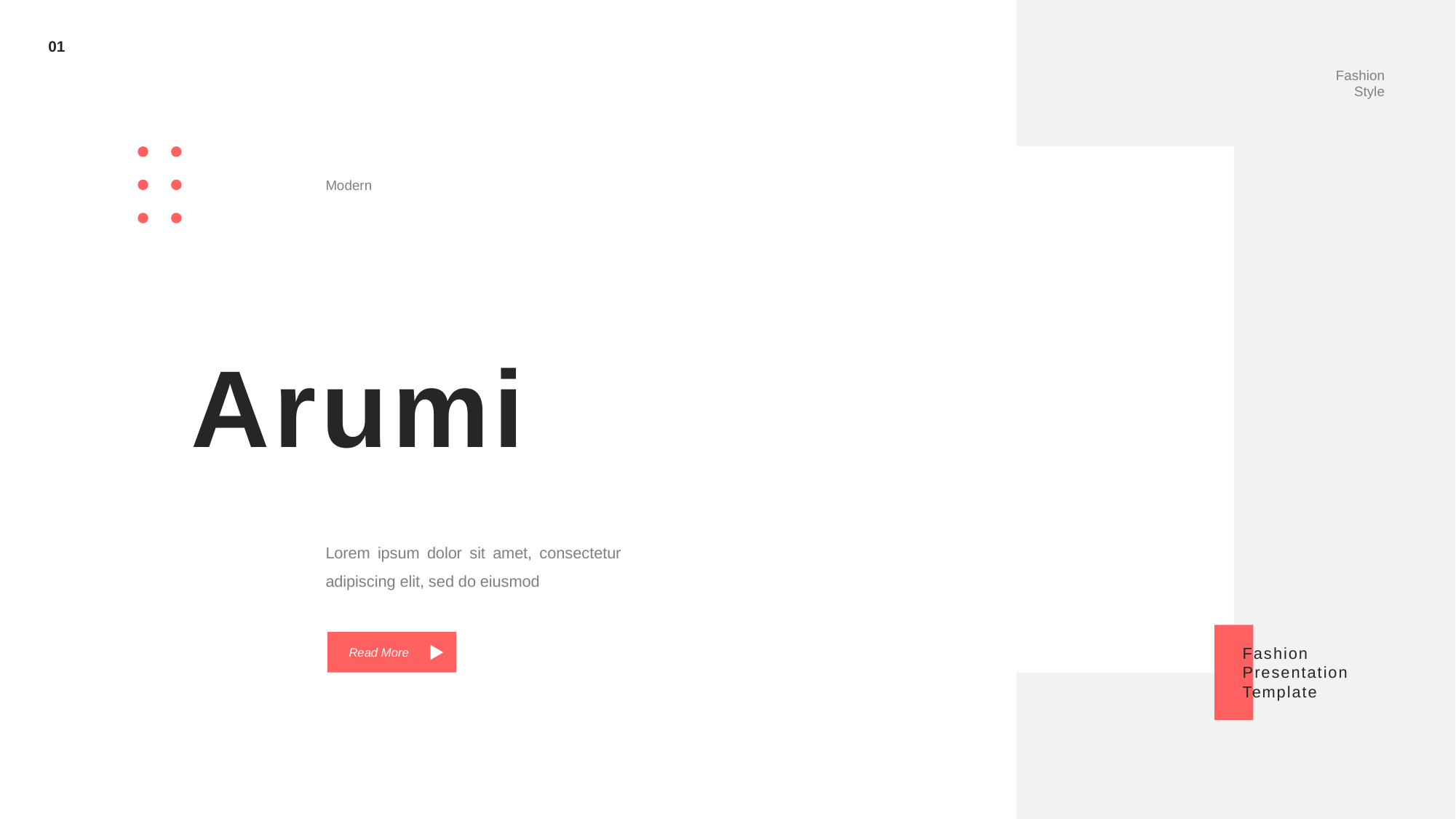

01
Fashion Style

Modern
Arumi
Lorem ipsum dolor sit amet, consectetur adipiscing elit, sed do eiusmod

Fashion Presentation Template
Read More